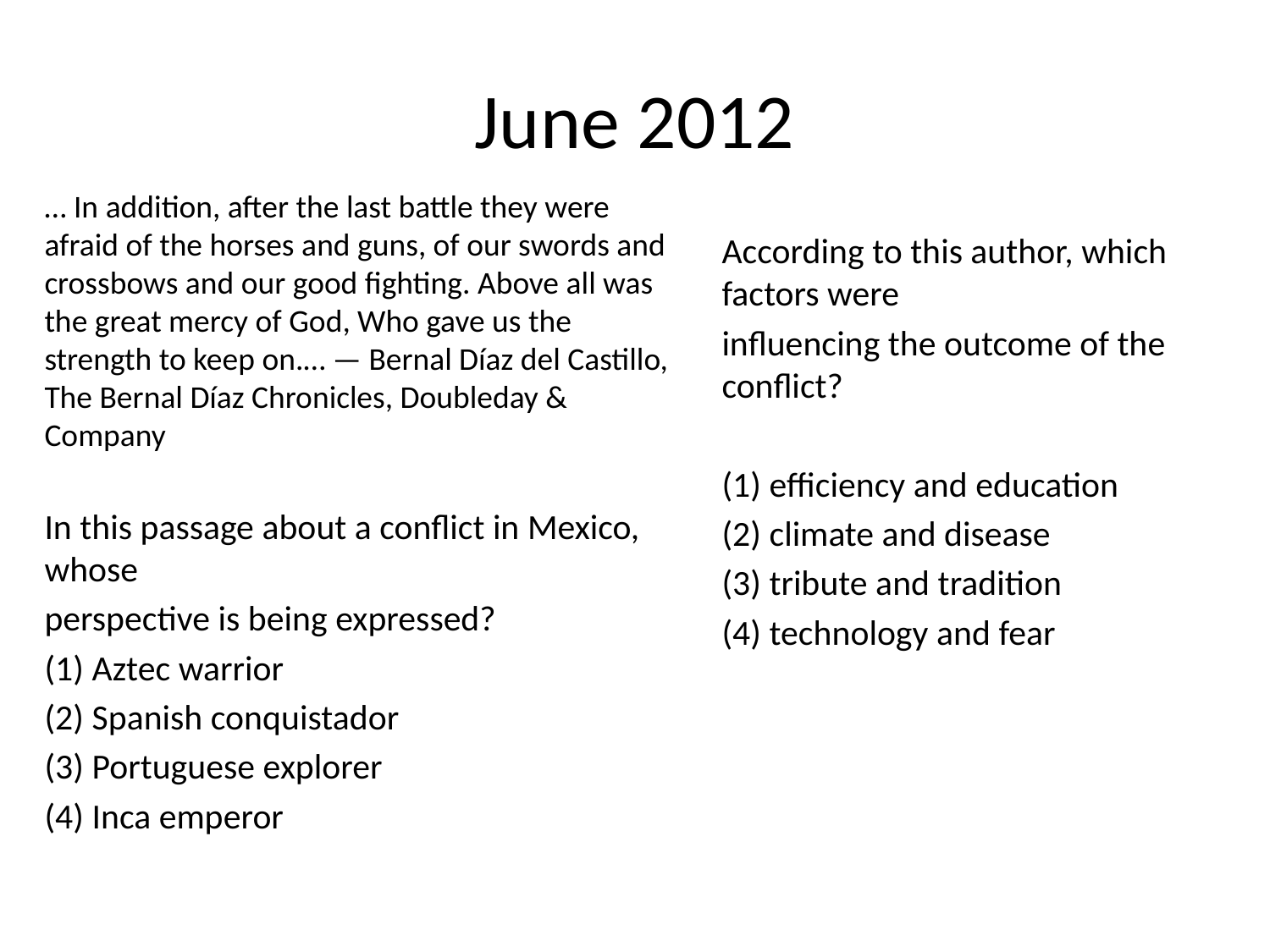

# June 2012
… In addition, after the last battle they were afraid of the horses and guns, of our swords and crossbows and our good fighting. Above all was the great mercy of God, Who gave us the strength to keep on.… — Bernal Díaz del Castillo, The Bernal Díaz Chronicles, Doubleday & Company

In this passage about a conflict in Mexico, whose
perspective is being expressed?
(1) Aztec warrior
(2) Spanish conquistador
(3) Portuguese explorer
(4) Inca emperor
According to this author, which factors were
influencing the outcome of the conflict?

(1) efficiency and education
(2) climate and disease
(3) tribute and tradition
(4) technology and fear